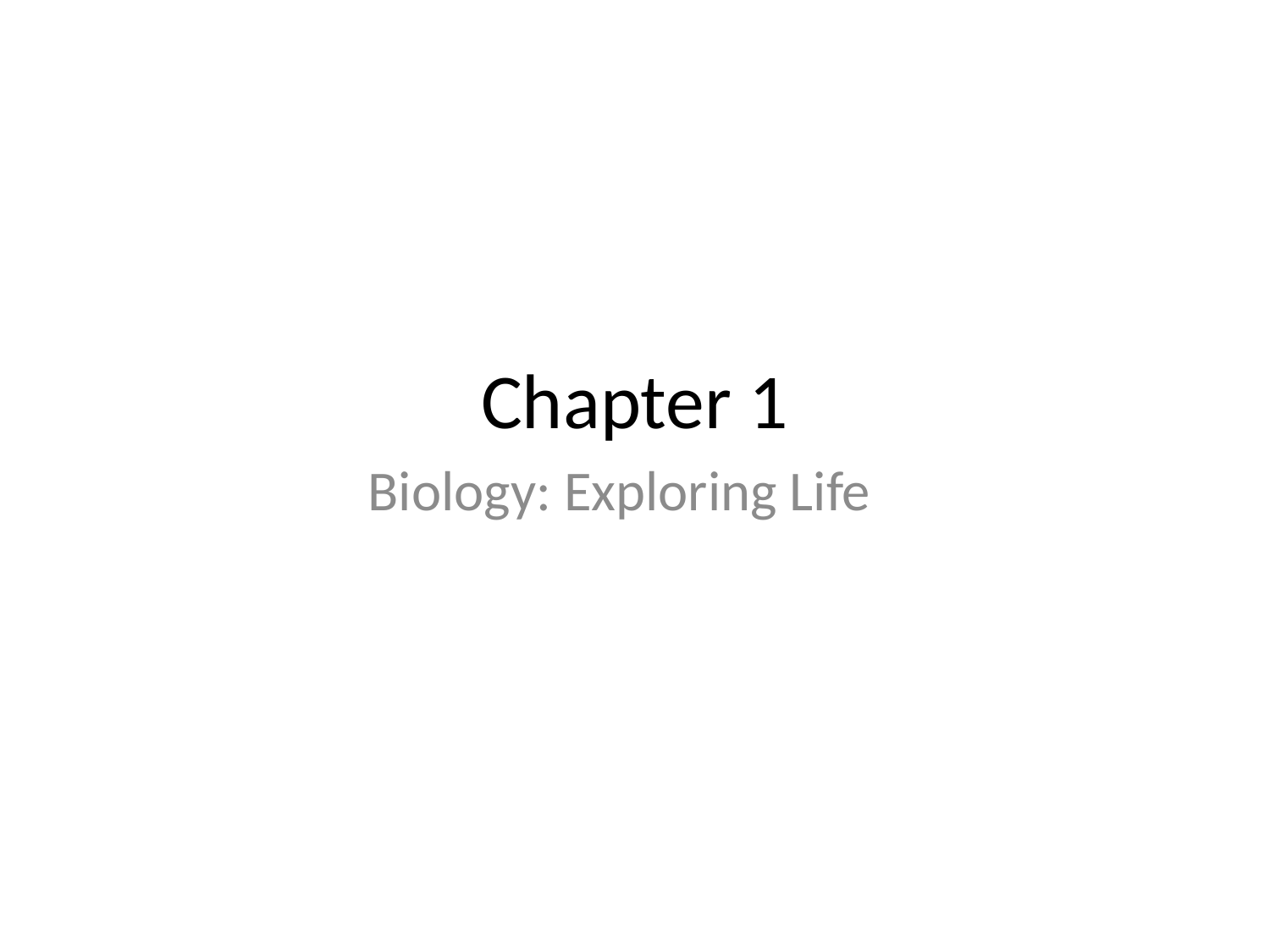

0
# Chapter 1
Biology: Exploring Life